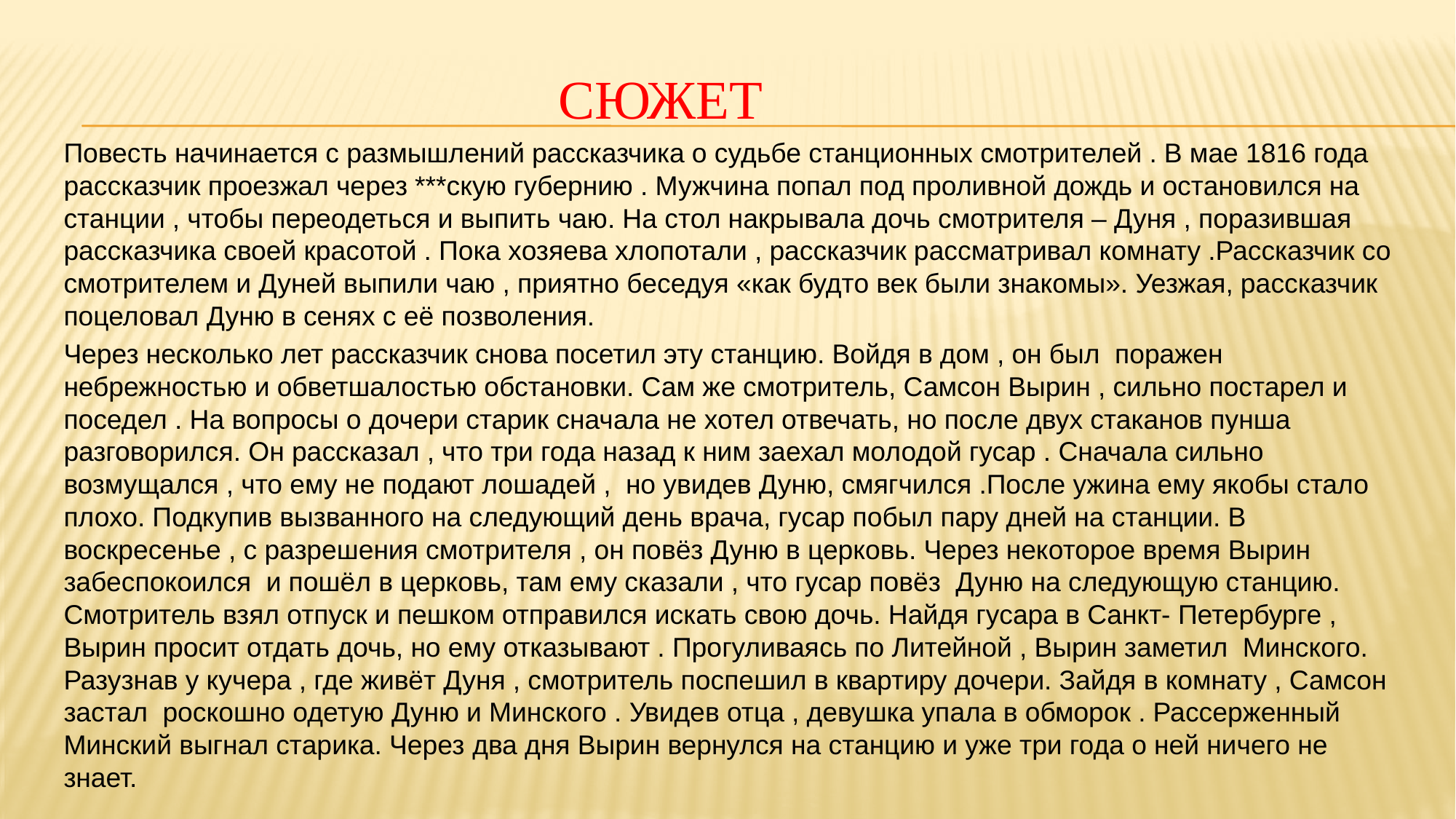

# сюжет
Повесть начинается с размышлений рассказчика о судьбе станционных смотрителей . В мае 1816 года рассказчик проезжал через ***скую губернию . Мужчина попал под проливной дождь и остановился на станции , чтобы переодеться и выпить чаю. На стол накрывала дочь смотрителя – Дуня , поразившая рассказчика своей красотой . Пока хозяева хлопотали , рассказчик рассматривал комнату .Рассказчик со смотрителем и Дуней выпили чаю , приятно беседуя «как будто век были знакомы». Уезжая, рассказчик поцеловал Дуню в сенях с её позволения.
Через несколько лет рассказчик снова посетил эту станцию. Войдя в дом , он был  поражен небрежностью и обветшалостью обстановки. Сам же смотритель, Самсон Вырин , сильно постарел и поседел . На вопросы о дочери старик сначала не хотел отвечать, но после двух стаканов пунша разговорился. Он рассказал , что три года назад к ним заехал молодой гусар . Сначала сильно возмущался , что ему не подают лошадей ,  но увидев Дуню, смягчился .После ужина ему якобы стало плохо. Подкупив вызванного на следующий день врача, гусар побыл пару дней на станции. В воскресенье , с разрешения смотрителя , он повёз Дуню в церковь. Через некоторое время Вырин забеспокоился  и пошёл в церковь, там ему сказали , что гусар повёз  Дуню на следующую станцию. Смотритель взял отпуск и пешком отправился искать свою дочь. Найдя гусара в Санкт- Петербурге , Вырин просит отдать дочь, но ему отказывают . Прогуливаясь по Литейной , Вырин заметил  Минского. Разузнав у кучера , где живёт Дуня , смотритель поспешил в квартиру дочери. Зайдя в комнату , Самсон застал  роскошно одетую Дуню и Минского . Увидев отца , девушка упала в обморок . Рассерженный Минский выгнал старика. Через два дня Вырин вернулся на станцию и уже три года о ней ничего не знает.